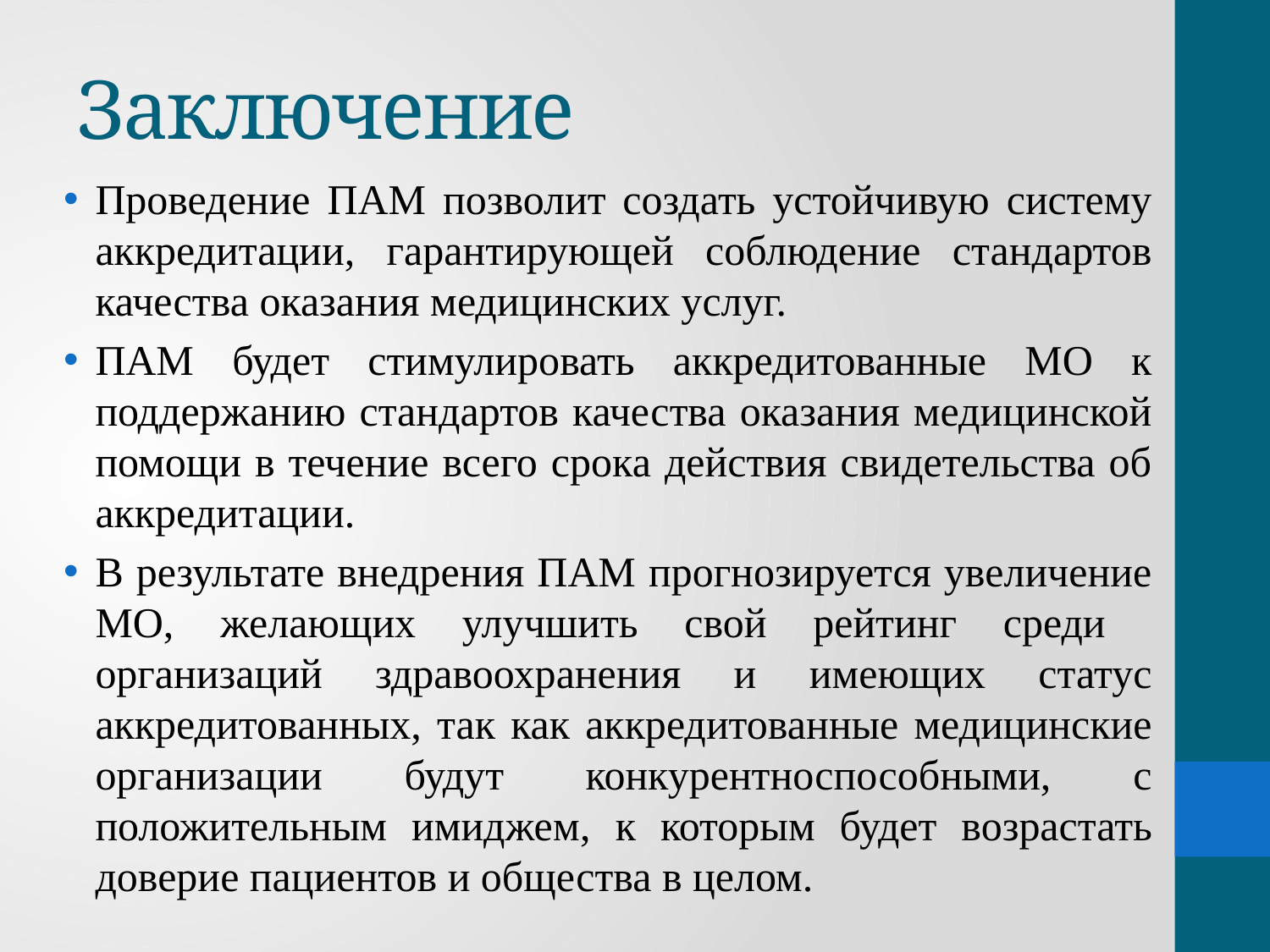

# Заключение
Проведение ПАМ позволит создать устойчивую систему аккредитации, гарантирующей соблюдение стандартов качества оказания медицинских услуг.
ПАМ будет стимулировать аккредитованные МО к поддержанию стандартов качества оказания медицинской помощи в течение всего срока действия свидетельства об аккредитации.
В результате внедрения ПАМ прогнозируется увеличение МО, желающих улучшить свой рейтинг среди  организаций здравоохранения и имеющих статус аккредитованных, так как аккредитованные медицинские организации будут конкурентноспособными, с положительным имиджем, к которым будет возрастать доверие пациентов и общества в целом.